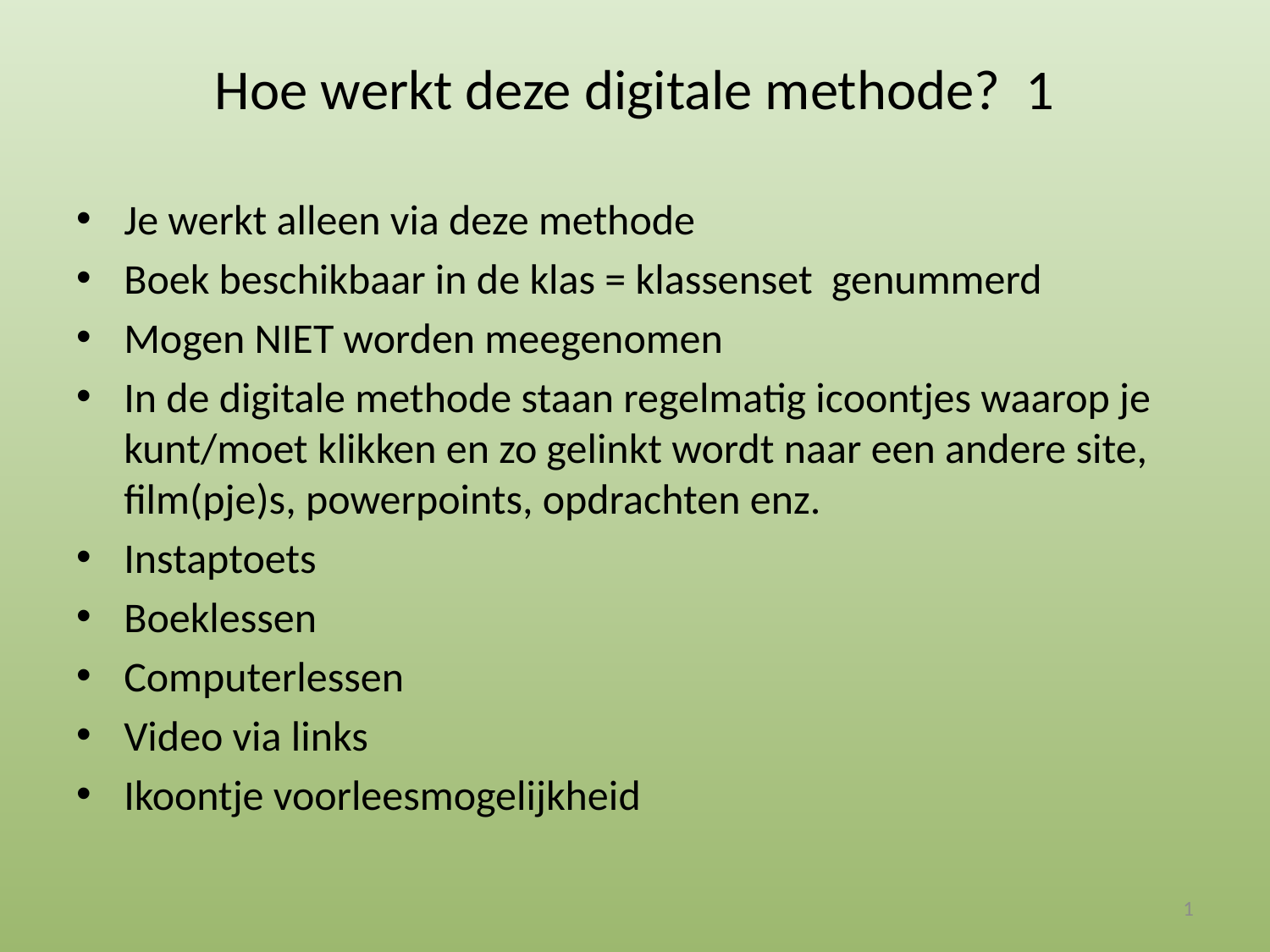

# Hoe werkt deze digitale methode?  1
Je werkt alleen via deze methode
Boek beschikbaar in de klas = klassenset  genummerd
Mogen NIET worden meegenomen
In de digitale methode staan regelmatig icoontjes waarop je kunt/moet klikken en zo gelinkt wordt naar een andere site, film(pje)s, powerpoints, opdrachten enz.
Instaptoets
Boeklessen
Computerlessen
Video via links
Ikoontje voorleesmogelijkheid

1